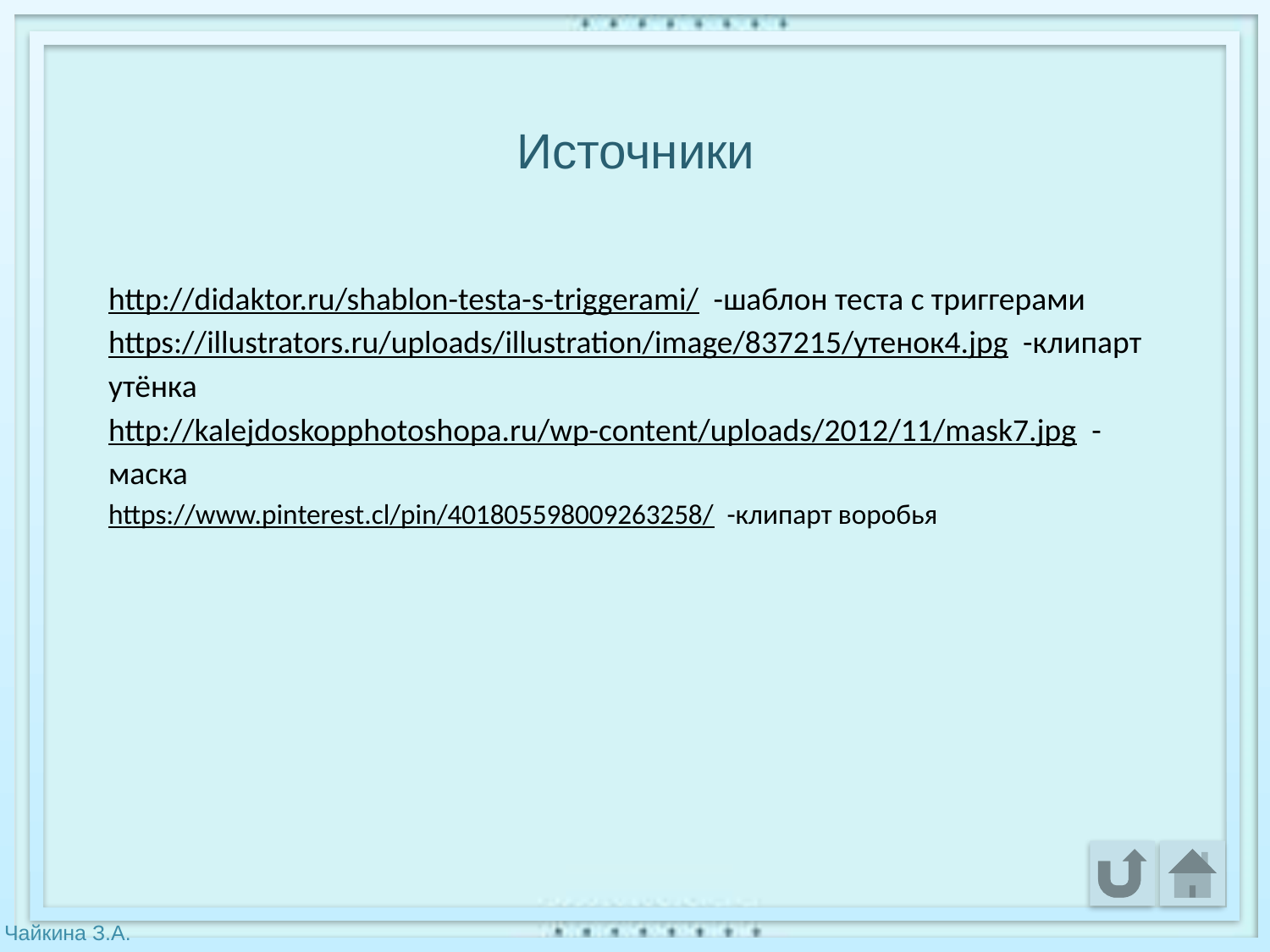

Источники
http://didaktor.ru/shablon-testa-s-triggerami/  -шаблон теста с триггерами
https://illustrators.ru/uploads/illustration/image/837215/утенок4.jpg  -клипарт утёнка
http://kalejdoskopphotoshopa.ru/wp-content/uploads/2012/11/mask7.jpg  -маска
https://www.pinterest.cl/pin/401805598009263258/  -клипарт воробья